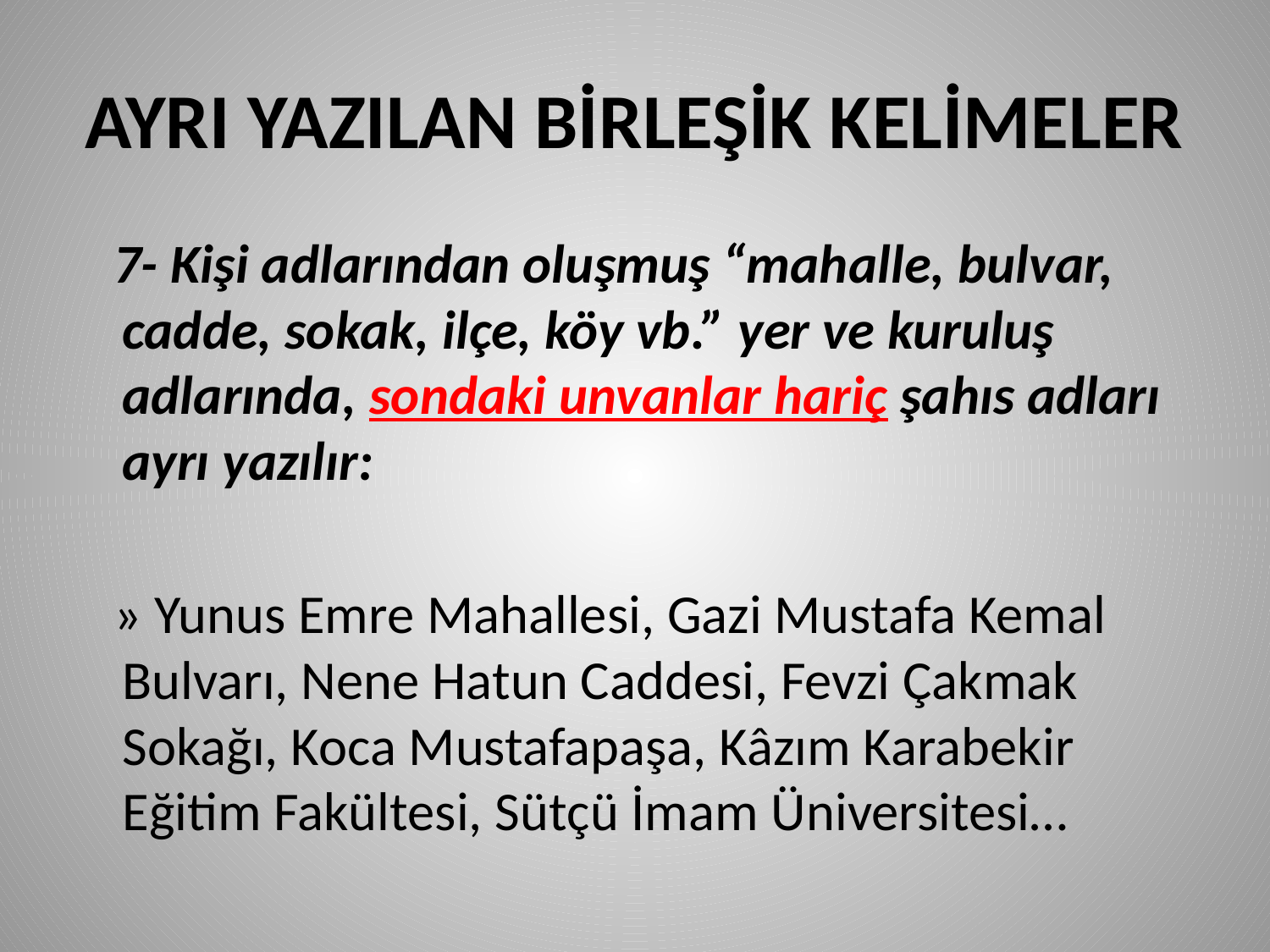

# AYRI YAZILAN BİRLEŞİK KELİMELER
   7- Kişi adlarından oluşmuş “mahalle, bulvar, cadde, sokak, ilçe, köy vb.” yer ve kuruluş adlarında, sondaki unvanlar hariç şahıs adları ayrı yazılır:

   » Yunus Emre Mahallesi, Gazi Mustafa Kemal Bulvarı, Nene Hatun Caddesi, Fevzi Çakmak Sokağı, Koca Mustafapaşa, Kâzım Karabekir Eğitim Fakültesi, Sütçü İmam Üniversitesi…